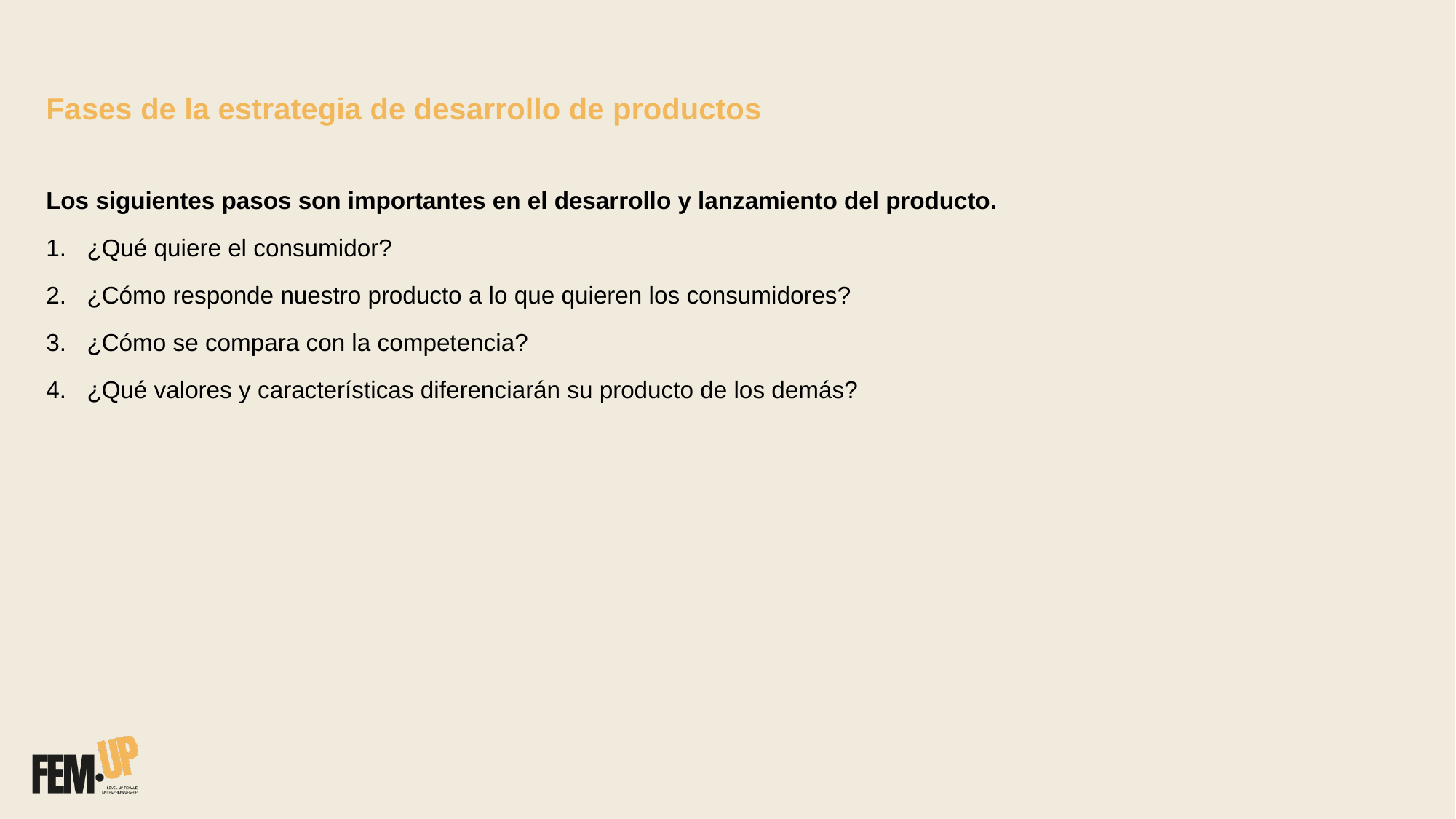

Fases de la estrategia de desarrollo de productos ​

Los siguientes pasos son importantes en el desarrollo y lanzamiento del producto.
¿Qué quiere el consumidor?
¿Cómo responde nuestro producto a lo que quieren los consumidores?
¿Cómo se compara con la competencia?
¿Qué valores y características diferenciarán su producto de los demás?
​